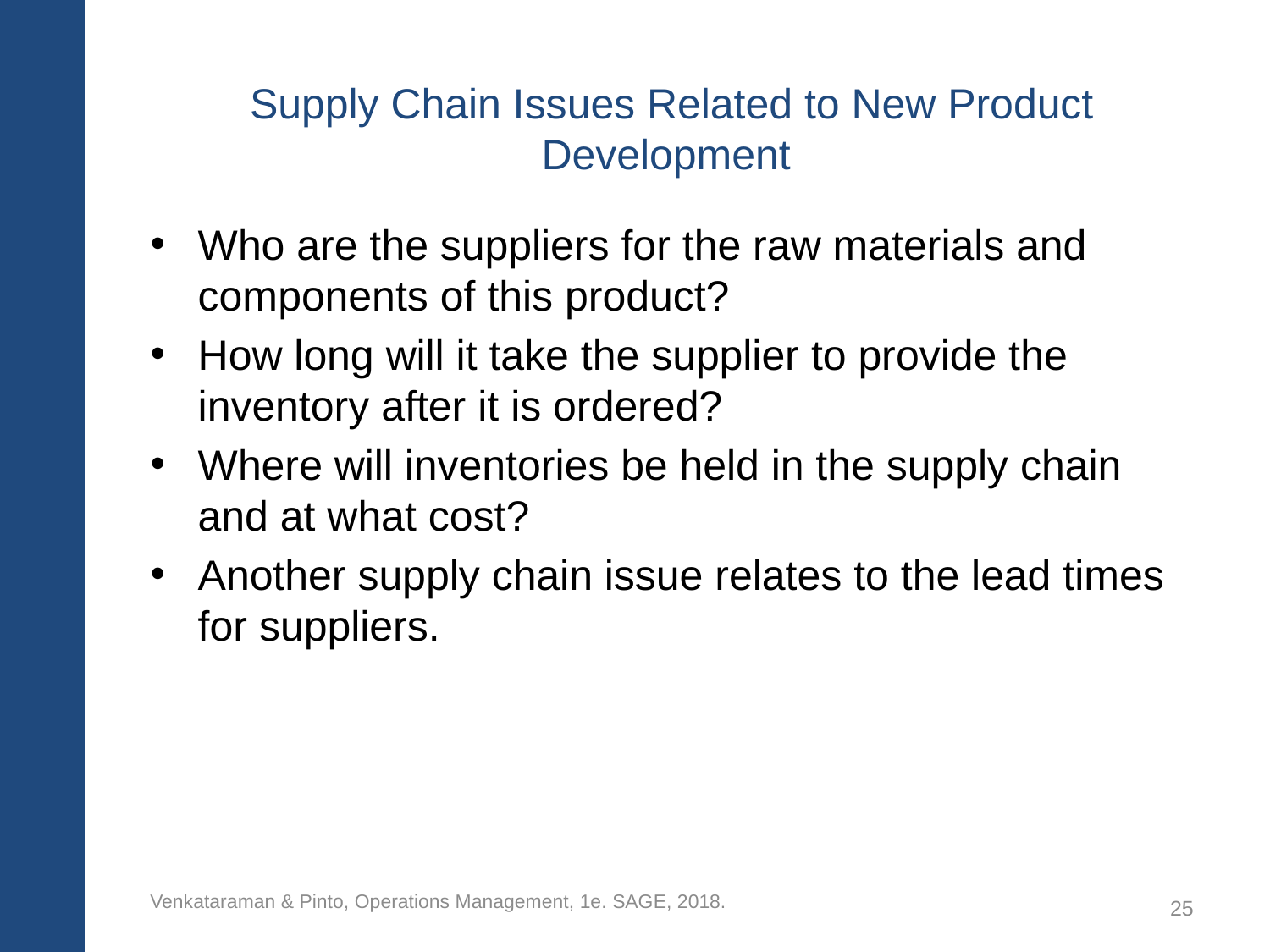

# Supply Chain Issues Related to New Product Development
Who are the suppliers for the raw materials and components of this product?
How long will it take the supplier to provide the inventory after it is ordered?
Where will inventories be held in the supply chain and at what cost?
Another supply chain issue relates to the lead times for suppliers.
Venkataraman & Pinto, Operations Management, 1e. SAGE, 2018.
25